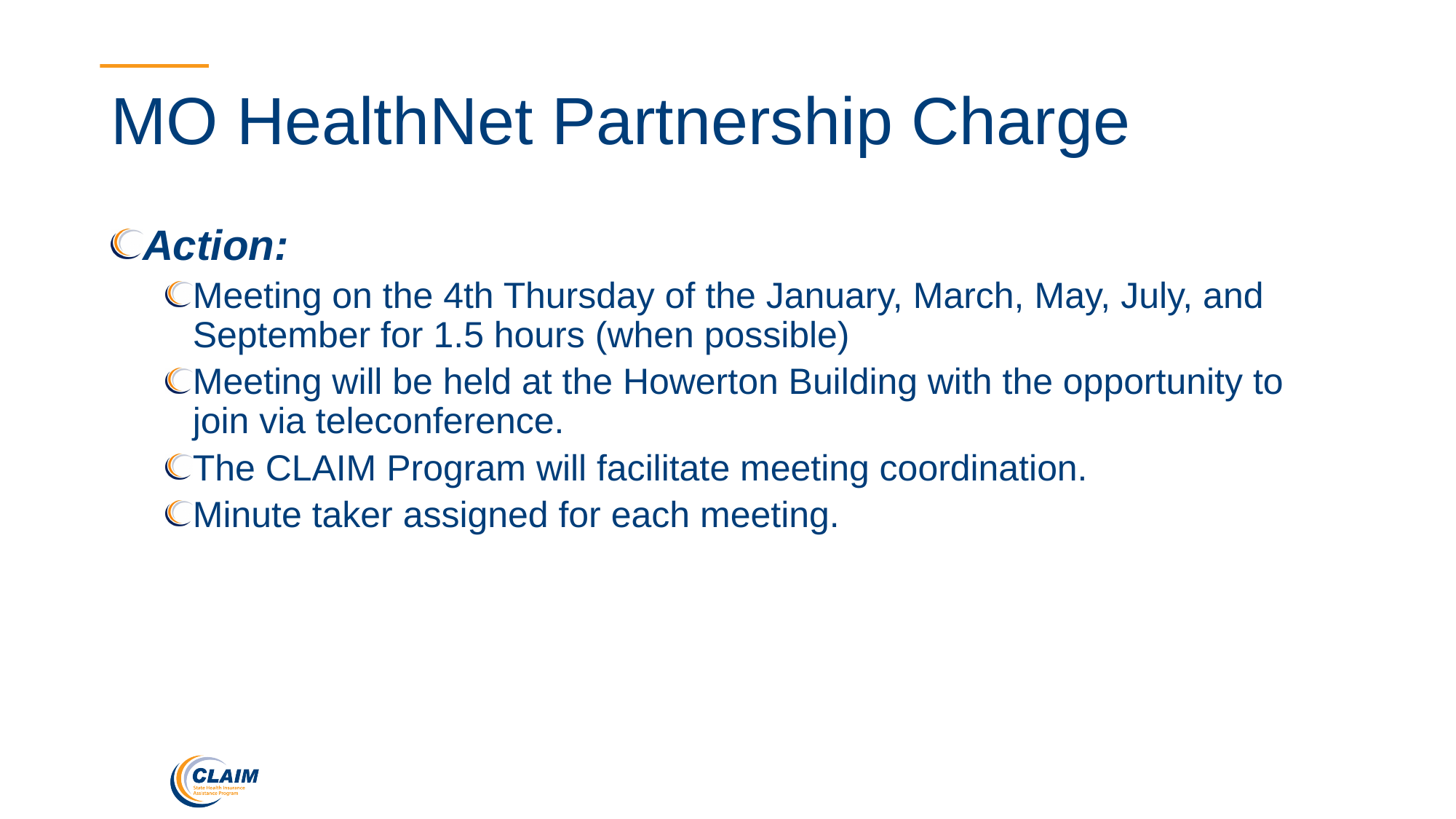

# MO HealthNet Partnership Charge
Action:
Meeting on the 4th Thursday of the January, March, May, July, and September for 1.5 hours (when possible)
Meeting will be held at the Howerton Building with the opportunity to join via teleconference.
The CLAIM Program will facilitate meeting coordination.
Minute taker assigned for each meeting.